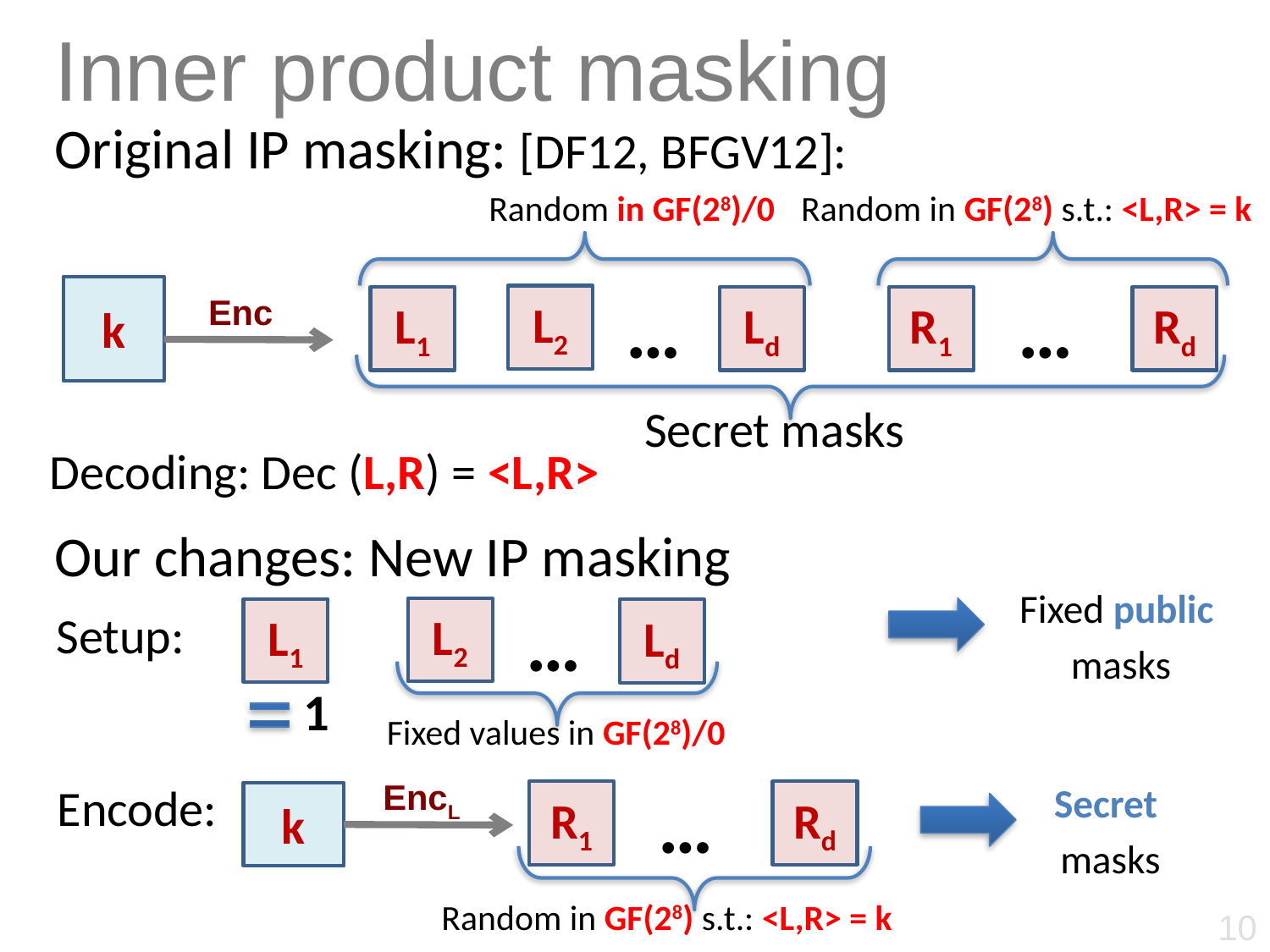

Inner product masking

Original IP masking: [DF12, BFGV12]:
Random in GF(28)/0
Random in GF(28) s.t.: <L,R> = k
…
…
k
Enc
L2
L1
Ld
R1
Rd
Secret masks
Decoding: Dec (L,R) = <L,R>
Our changes: New IP masking

Fixed public
 masks
…
Setup:
L2

L1
Ld
1

Fixed values in GF(28)/0
EncL
…
Encode:
Secret
 masks
R1
Rd
k

Random in GF(28) s.t.: <L,R> = k
10